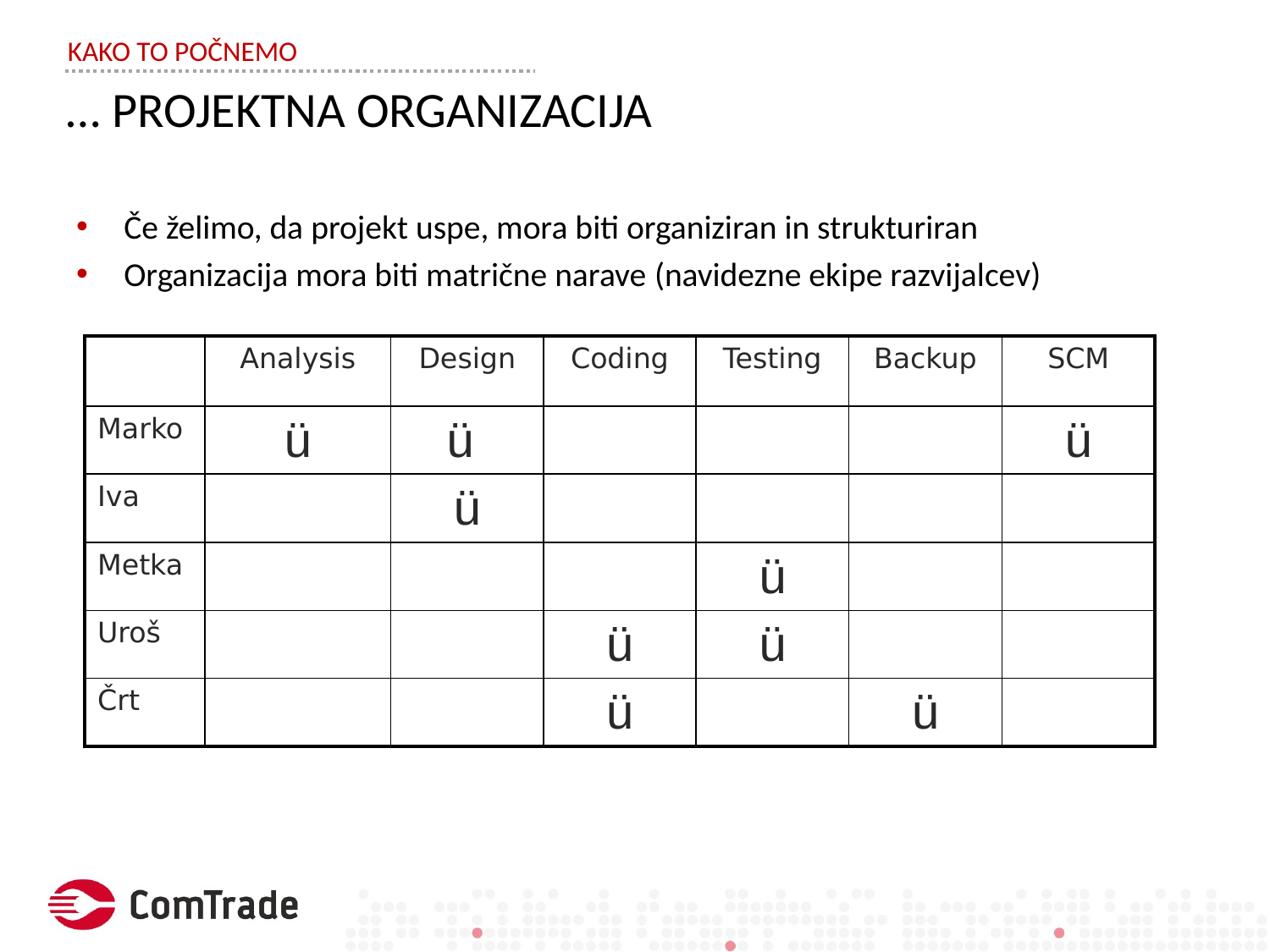

KAKO TO POČNEMO
# … PROJEKTNA ORGANIZACIJA
Če želimo, da projekt uspe, mora biti organiziran in strukturiran
Organizacija mora biti matrične narave (navidezne ekipe razvijalcev)
|  | Analysis | Design | Coding | Testing | Backup | SCM |
| --- | --- | --- | --- | --- | --- | --- |
| Marko | ü | ü |  |  |  | ü |
| Iva |  | ü |  |  |  |  |
| Metka |  |  |  | ü |  |  |
| Uroš |  |  | ü | ü |  |  |
| Črt |  |  | ü |  | ü |  |